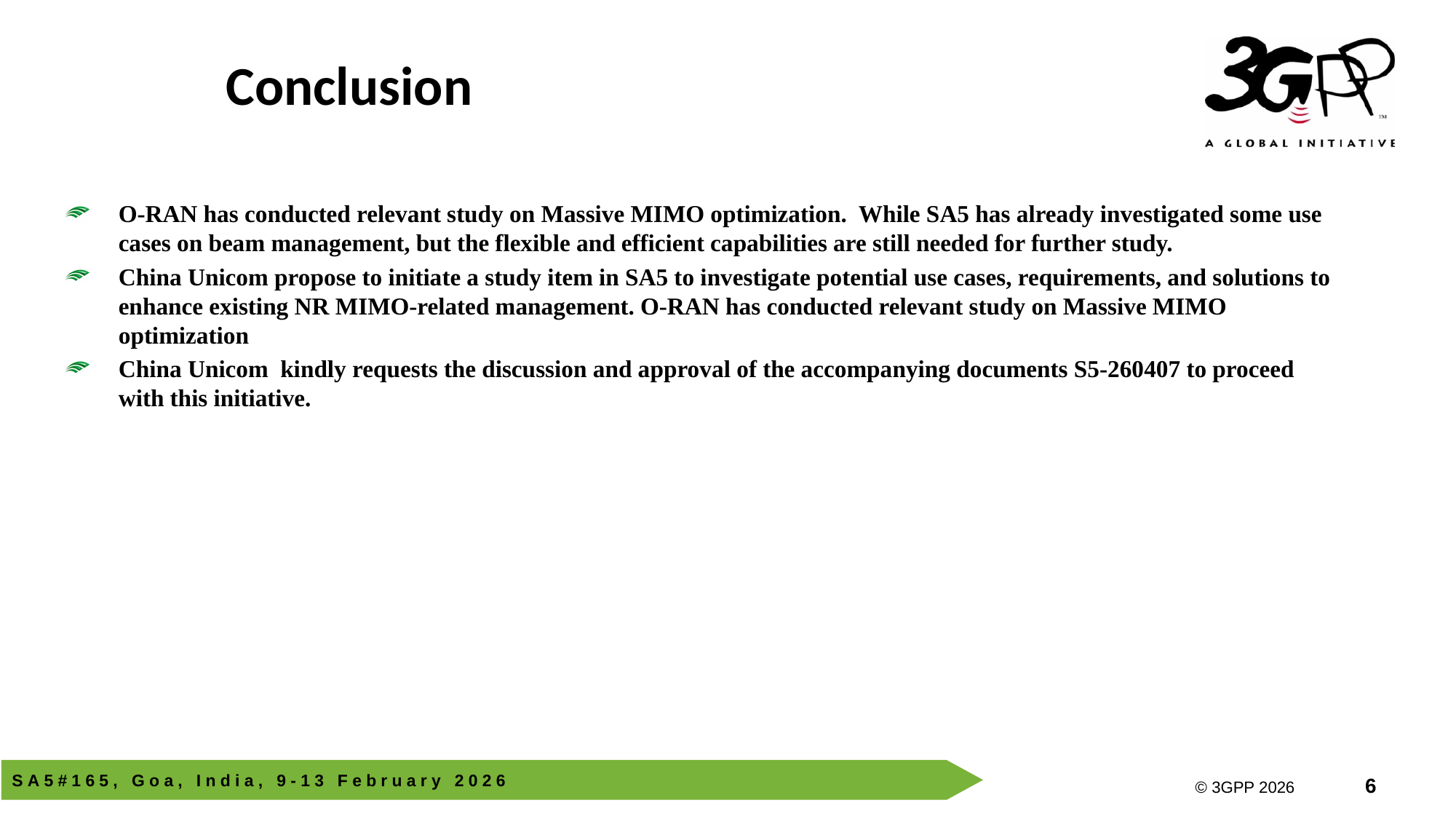

Conclusion

O-RAN has conducted relevant study on Massive MIMO optimization.  While SA5 has already investigated some use cases on beam management, but the flexible and efficient capabilities are still needed for further study.
China Unicom propose to initiate a study item in SA5 to investigate potential use cases, requirements, and solutions to enhance existing NR MIMO-related management. O-RAN has conducted relevant study on Massive MIMO optimization
China Unicom  kindly requests the discussion and approval of the accompanying documents S5-260407 to proceed with this initiative.